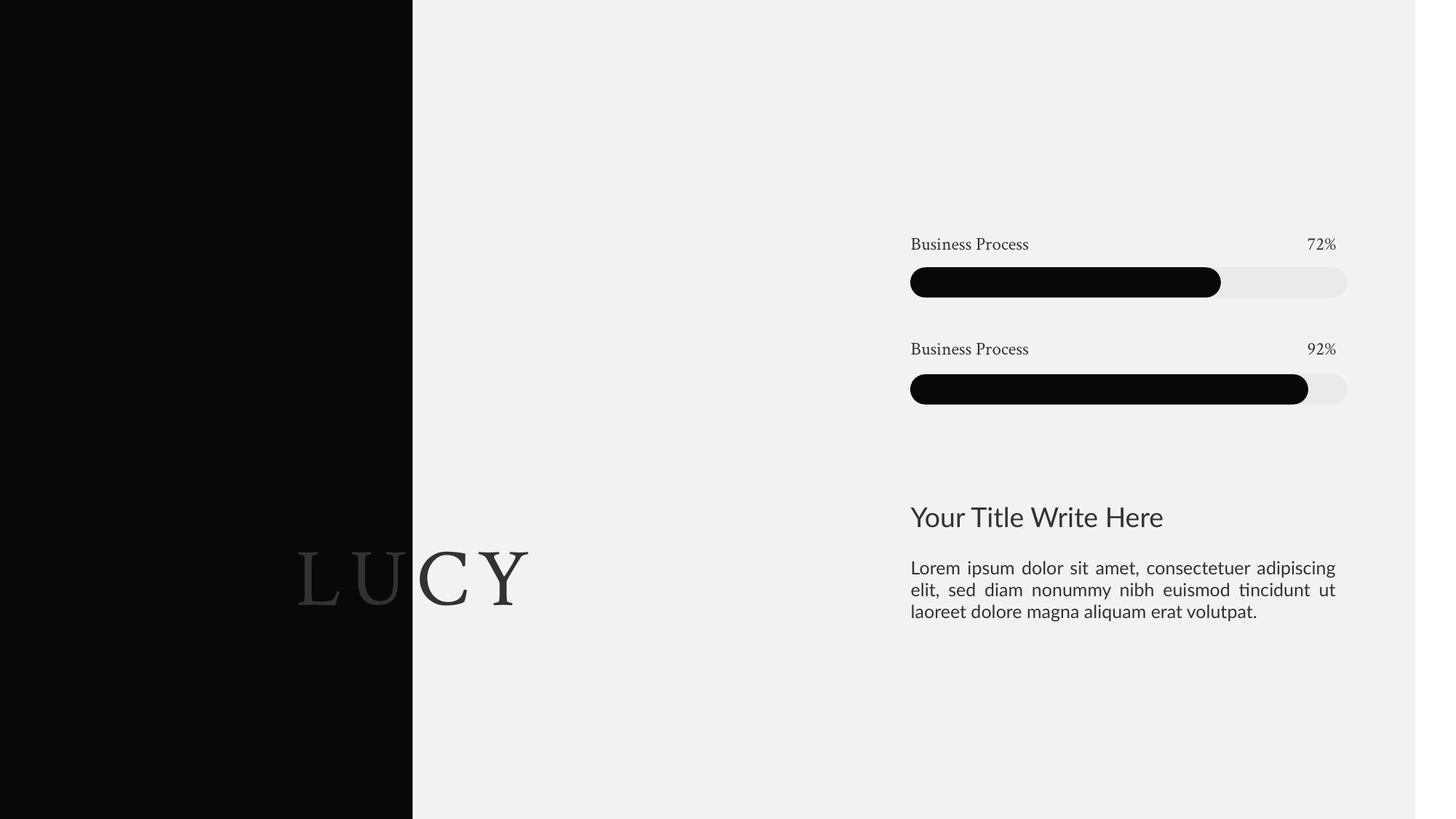

Business Process

72%
92%
Business Process

Your Title Write Here
LUCY
Lorem ipsum dolor sit amet, consectetuer adipiscing elit, sed diam nonummy nibh euismod tincidunt ut laoreet dolore magna aliquam erat volutpat.